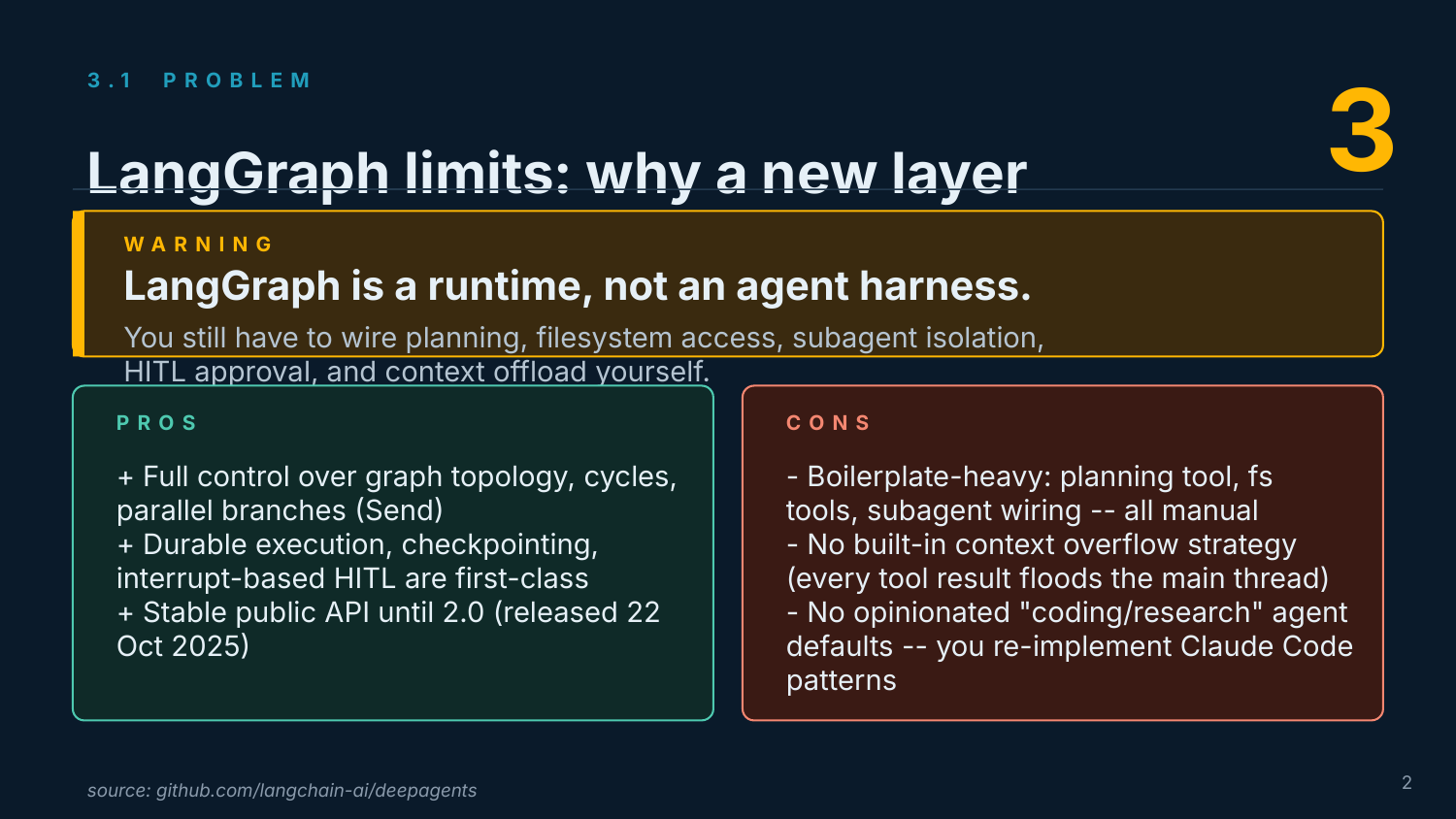

3
3.1  PROBLEM
LangGraph limits: why a new layer

WARNING
LangGraph is a runtime, not an agent harness.
You still have to wire planning, filesystem access, subagent isolation,
HITL approval, and context offload yourself.

PROS
CONS
+ Full control over graph topology, cycles, parallel branches (Send)
+ Durable execution, checkpointing, interrupt-based HITL are first-class
+ Stable public API until 2.0 (released 22 Oct 2025)

- Boilerplate-heavy: planning tool, fs tools, subagent wiring -- all manual
- No built-in context overflow strategy (every tool result floods the main thread)
- No opinionated "coding/research" agent defaults -- you re-implement Claude Code patterns

2
source: github.com/langchain-ai/deepagents